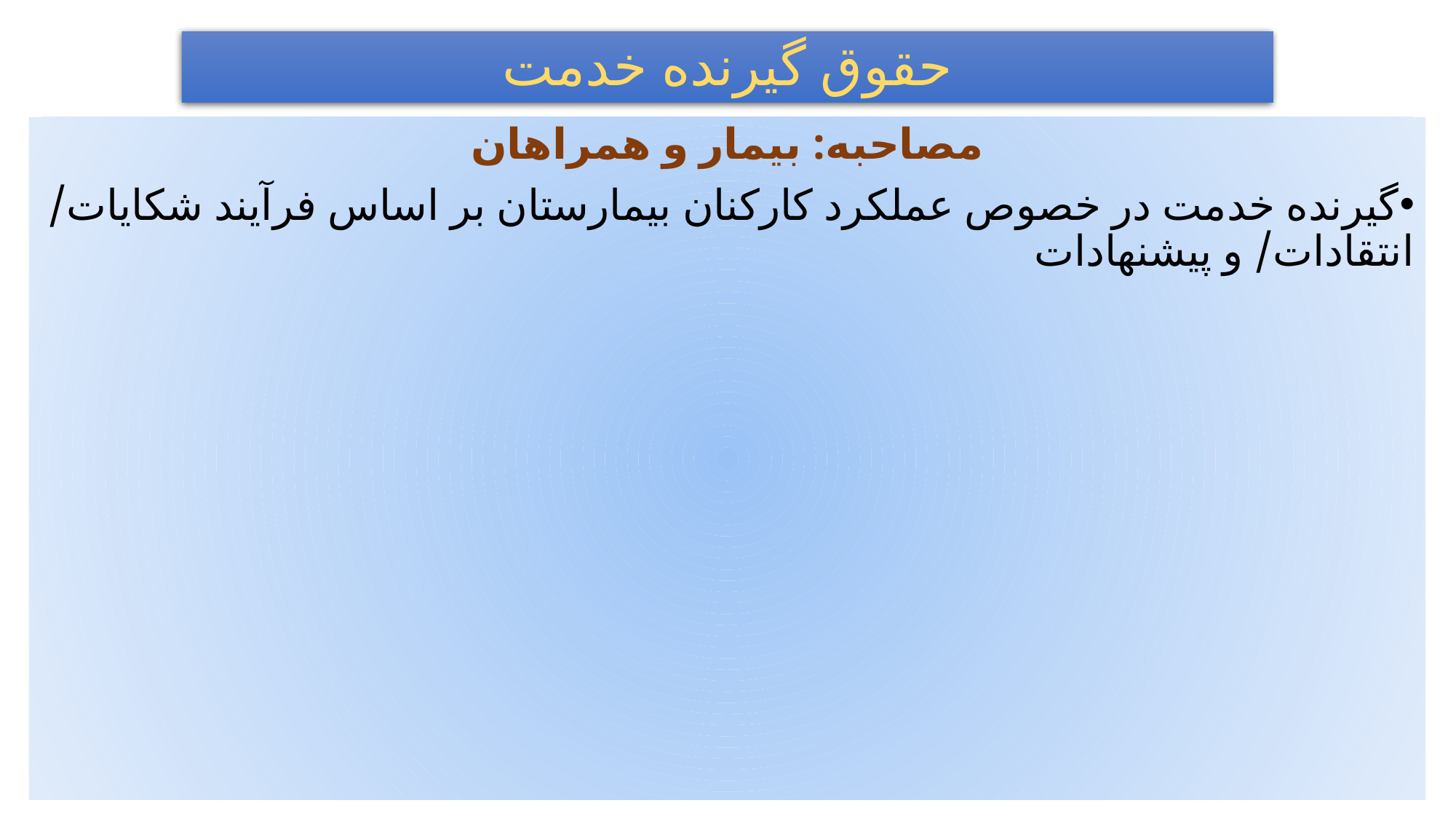

# حقوق گيرنده خدمت
مصاحبه: بيمار و همراهان
گیرنده خدمت در خصوص عملکرد کارکنان بیمارستان بر اساس فرآیند شکایات/ انتقادات/ و پیشنهادات